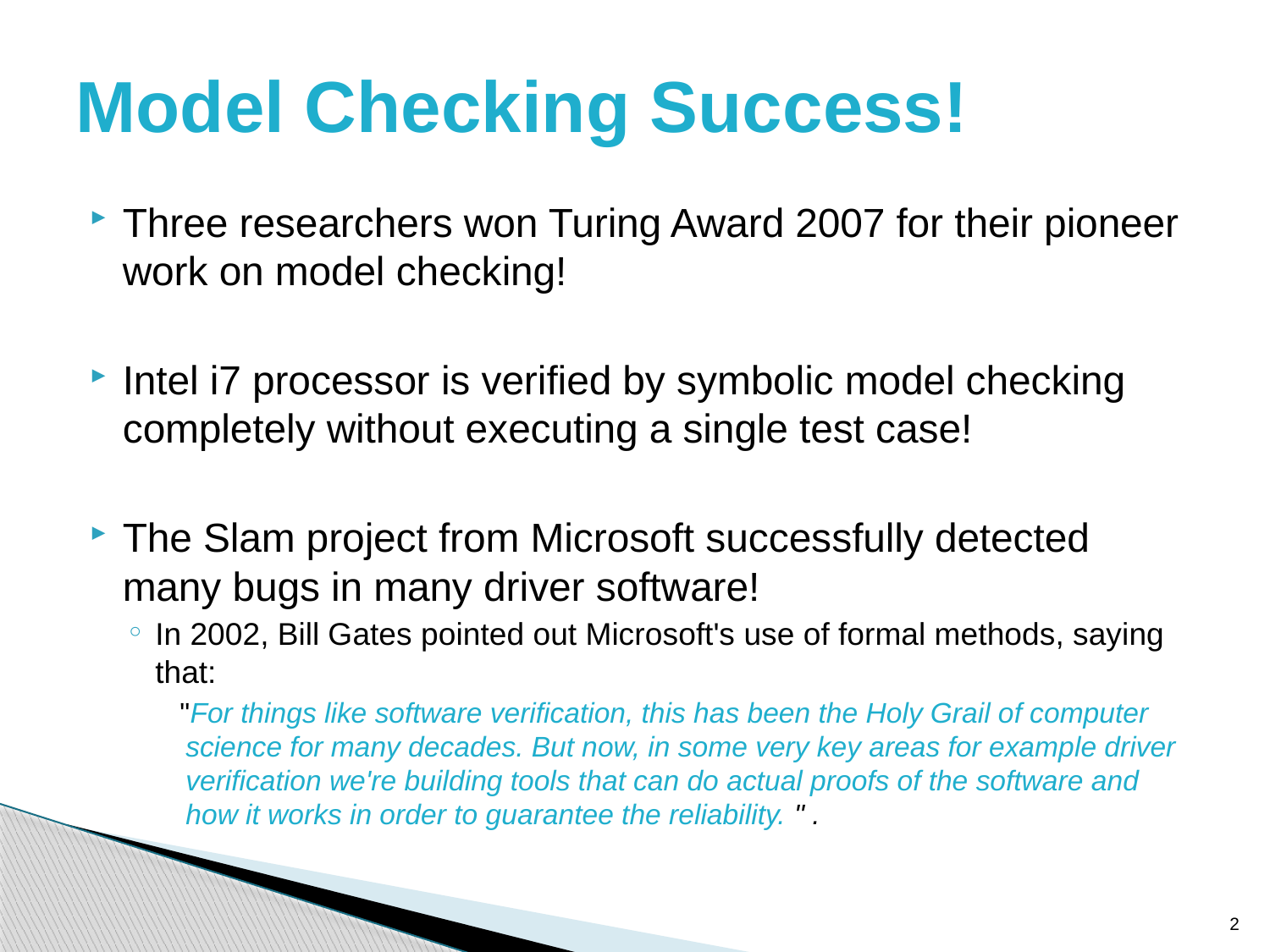

# Model Checking Success!
Three researchers won Turing Award 2007 for their pioneer work on model checking!

Intel i7 processor is verified by symbolic model checking completely without executing a single test case!

The Slam project from Microsoft successfully detected many bugs in many driver software!
In 2002, Bill Gates pointed out Microsoft's use of formal methods, saying that:
   "For things like software verification, this has been the Holy Grail of computer science for many decades. But now, in some very key areas for example driver verification we're building tools that can do actual proofs of the software and how it works in order to guarantee the reliability. " .
2